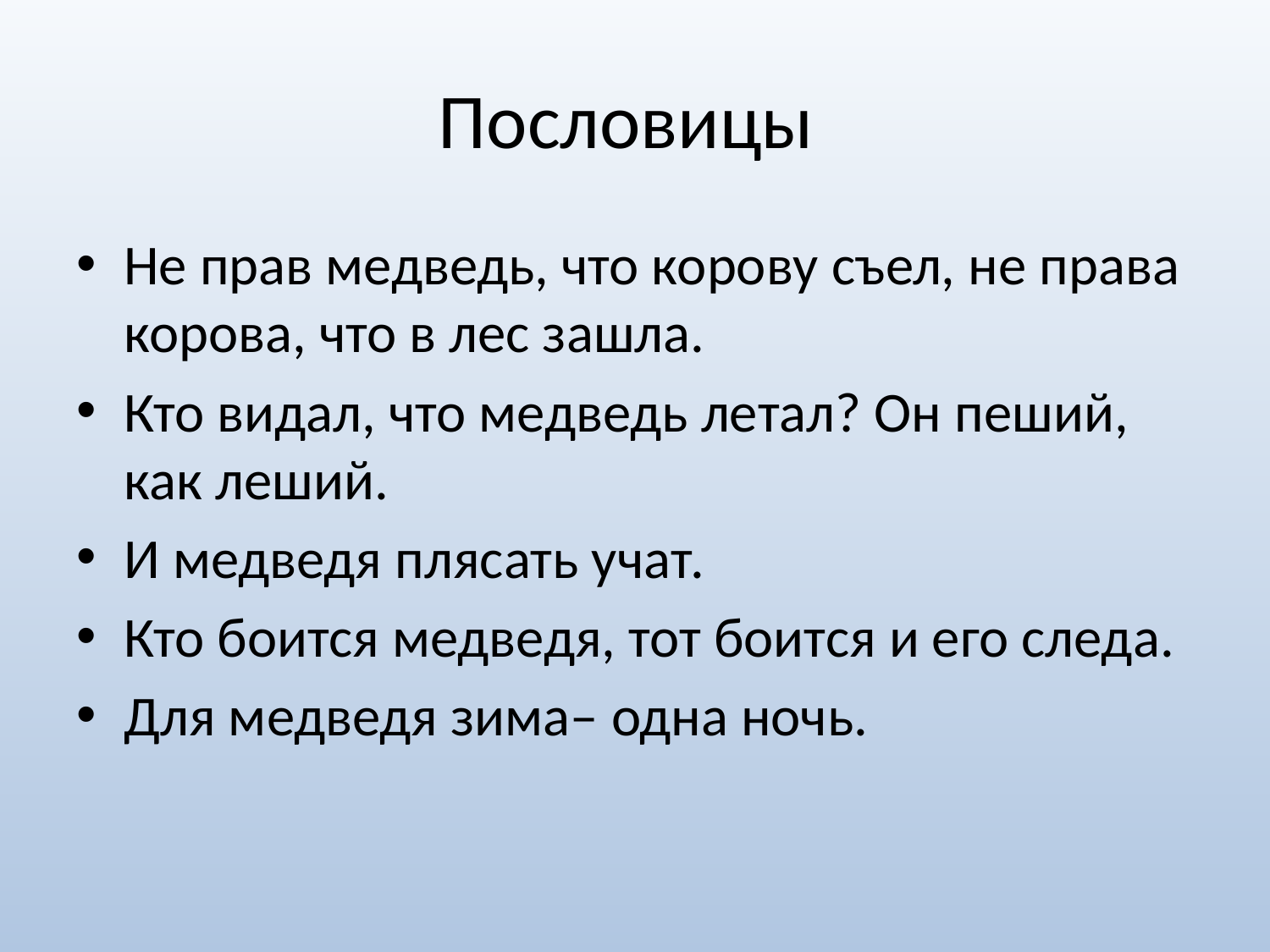

# Пословицы
Не прав медведь, что корову съел, не права корова, что в лес зашла.
Кто видал, что медведь летал? Он пеший, как леший.
И медведя плясать учат.
Кто боится медведя, тот боится и его следа.
Для медведя зима– одна ночь.